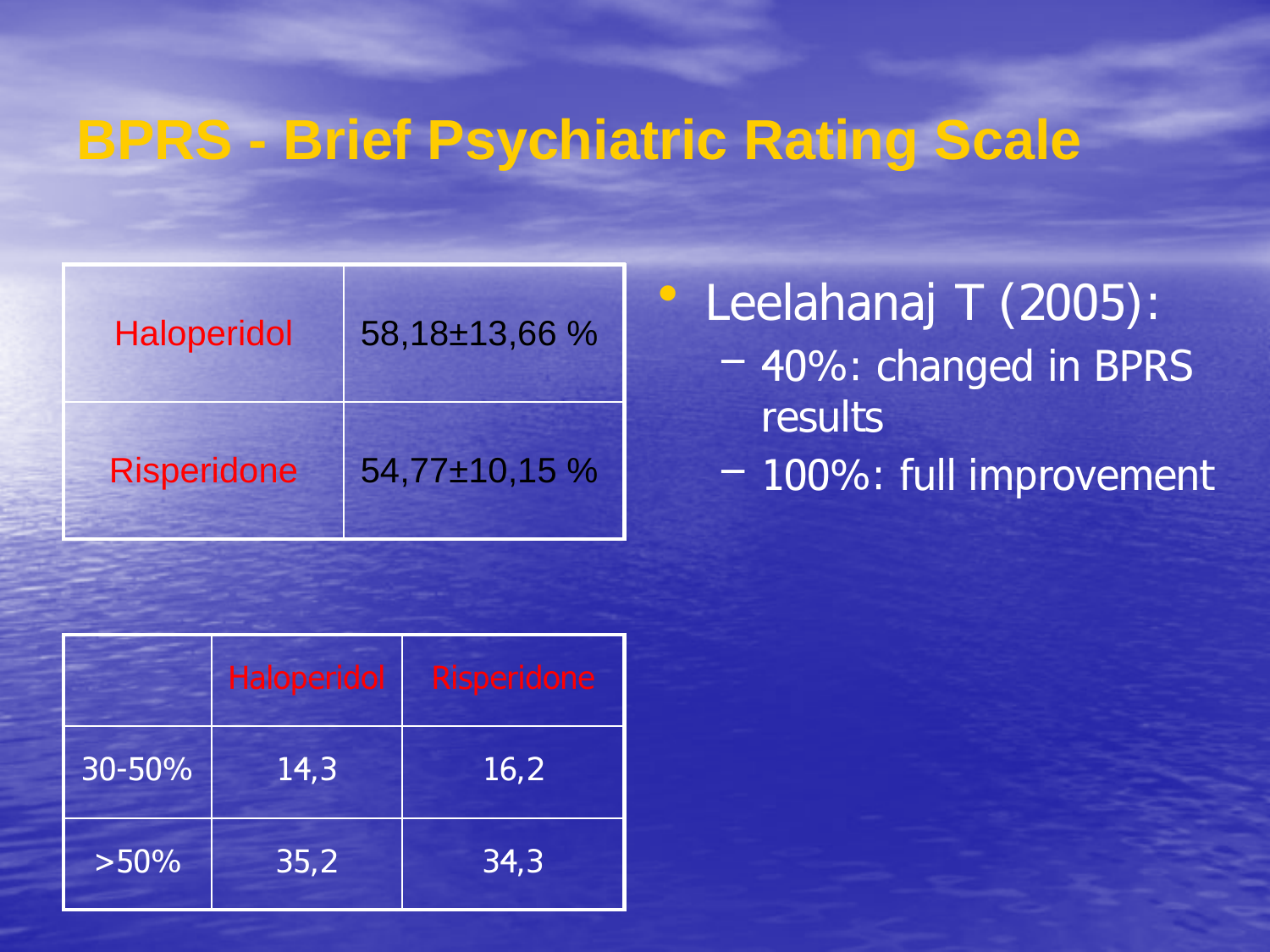

# BPRS - Brief Psychiatric Rating Scale
| Haloperidol | 58,18±13,66 % |
| --- | --- |
| Risperidone | 54,77±10,15 % |
Leelahanaj T (2005):
40%: changed in BPRS results
100%: full improvement
|  | Haloperidol | Risperidone |
| --- | --- | --- |
| 30-50% | 14,3 | 16,2 |
| >50% | 35,2 | 34,3 |